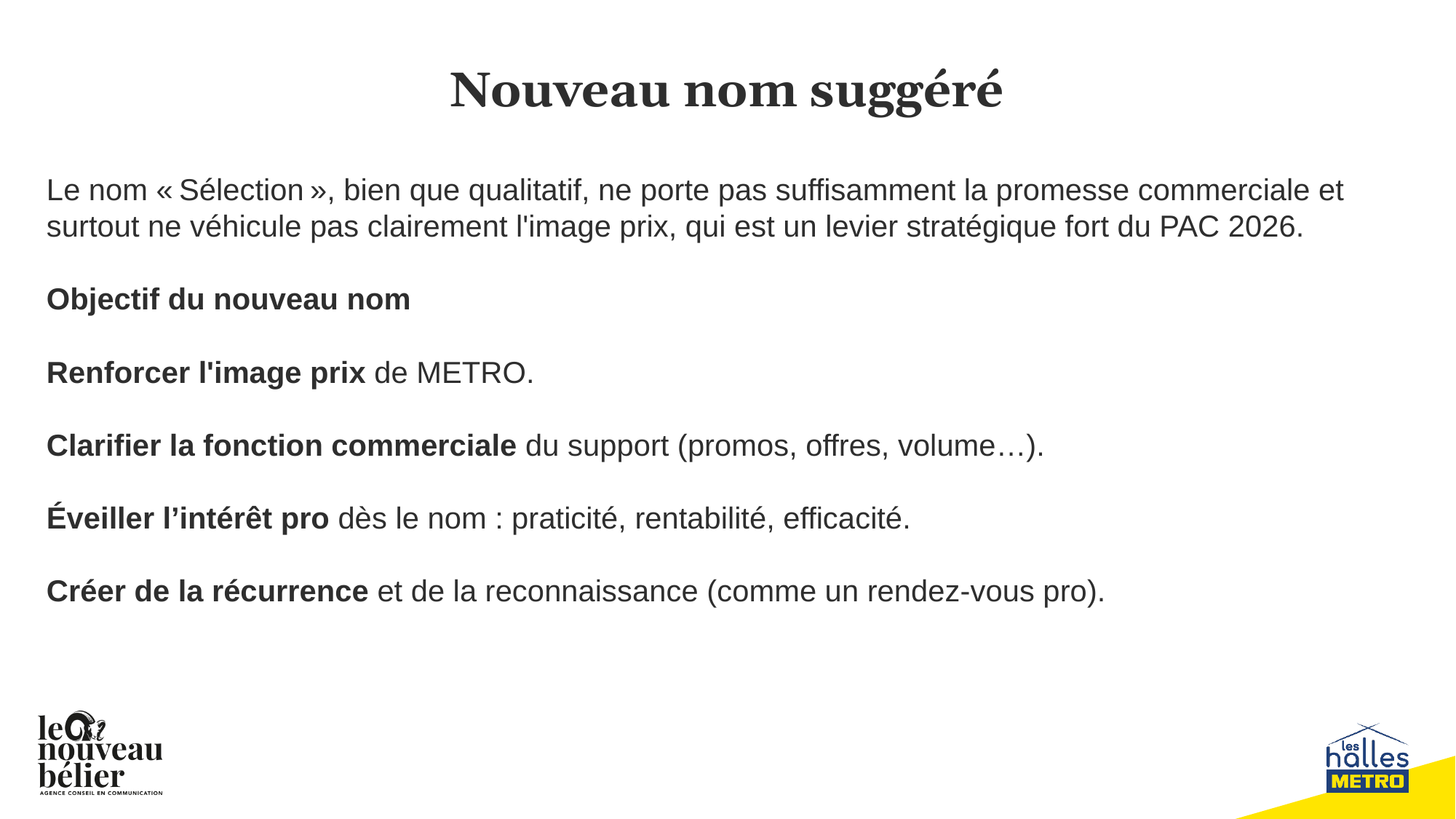

# Nouveau nom suggéré
Le nom « Sélection », bien que qualitatif, ne porte pas suffisamment la promesse commerciale et surtout ne véhicule pas clairement l'image prix, qui est un levier stratégique fort du PAC 2026.
Objectif du nouveau nom

Renforcer l'image prix de METRO.
Clarifier la fonction commerciale du support (promos, offres, volume…).
Éveiller l’intérêt pro dès le nom : praticité, rentabilité, efficacité.
Créer de la récurrence et de la reconnaissance (comme un rendez-vous pro).